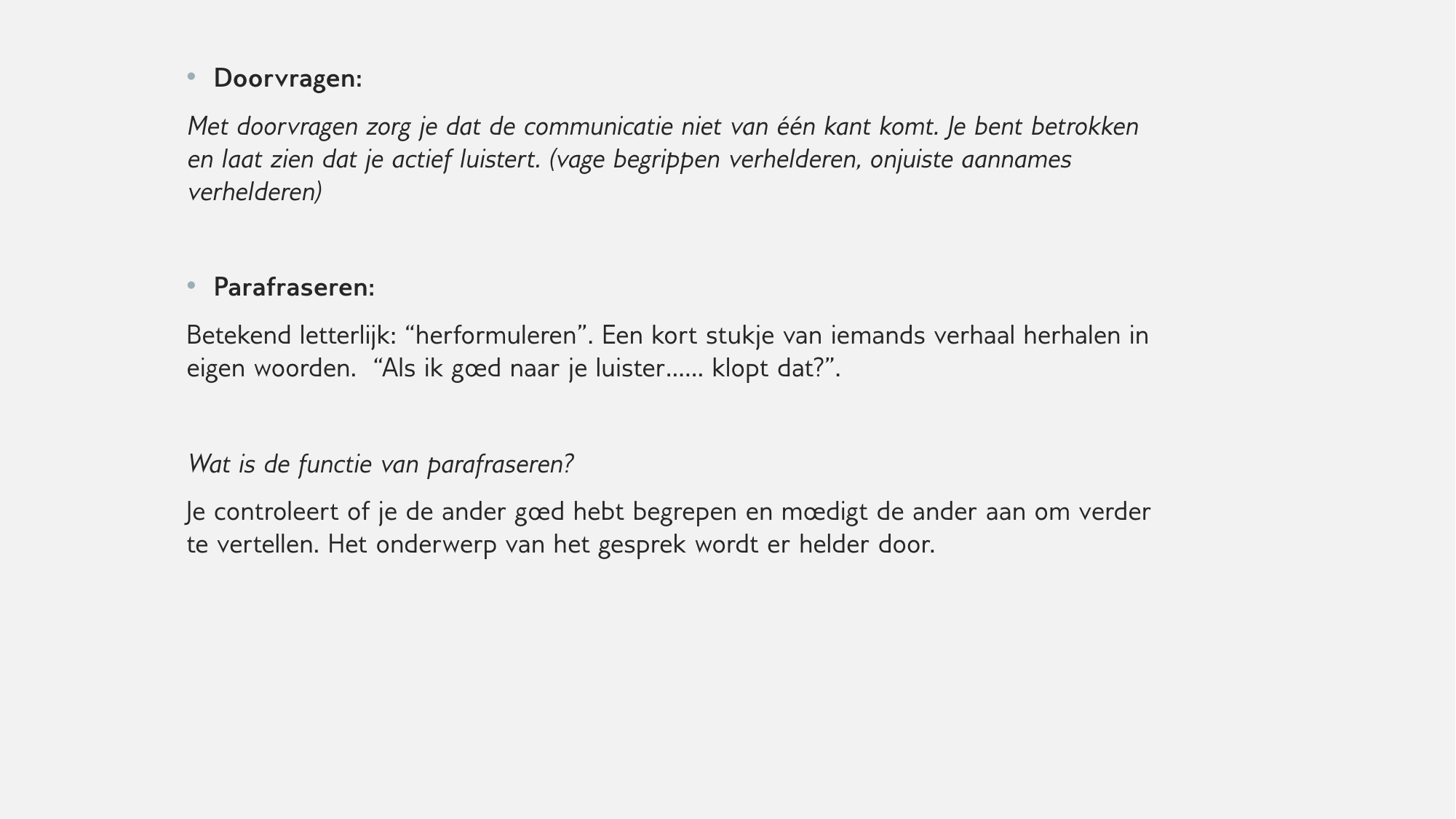

Doorvragen:
Met doorvragen zorg je dat de communicatie niet van één kant komt. Je bent betrokken en laat zien dat je actief luistert. (vage begrippen verhelderen, onjuiste aannames verhelderen)

Parafraseren:
Betekend letterlijk: “herformuleren”. Een kort stukje van iemands verhaal herhalen in eigen woorden.  “Als ik goed naar je luister…… klopt dat?”.

Wat is de functie van parafraseren?
Je controleert of je de ander goed hebt begrepen en moedigt de ander aan om verder te vertellen. Het onderwerp van het gesprek wordt er helder door.